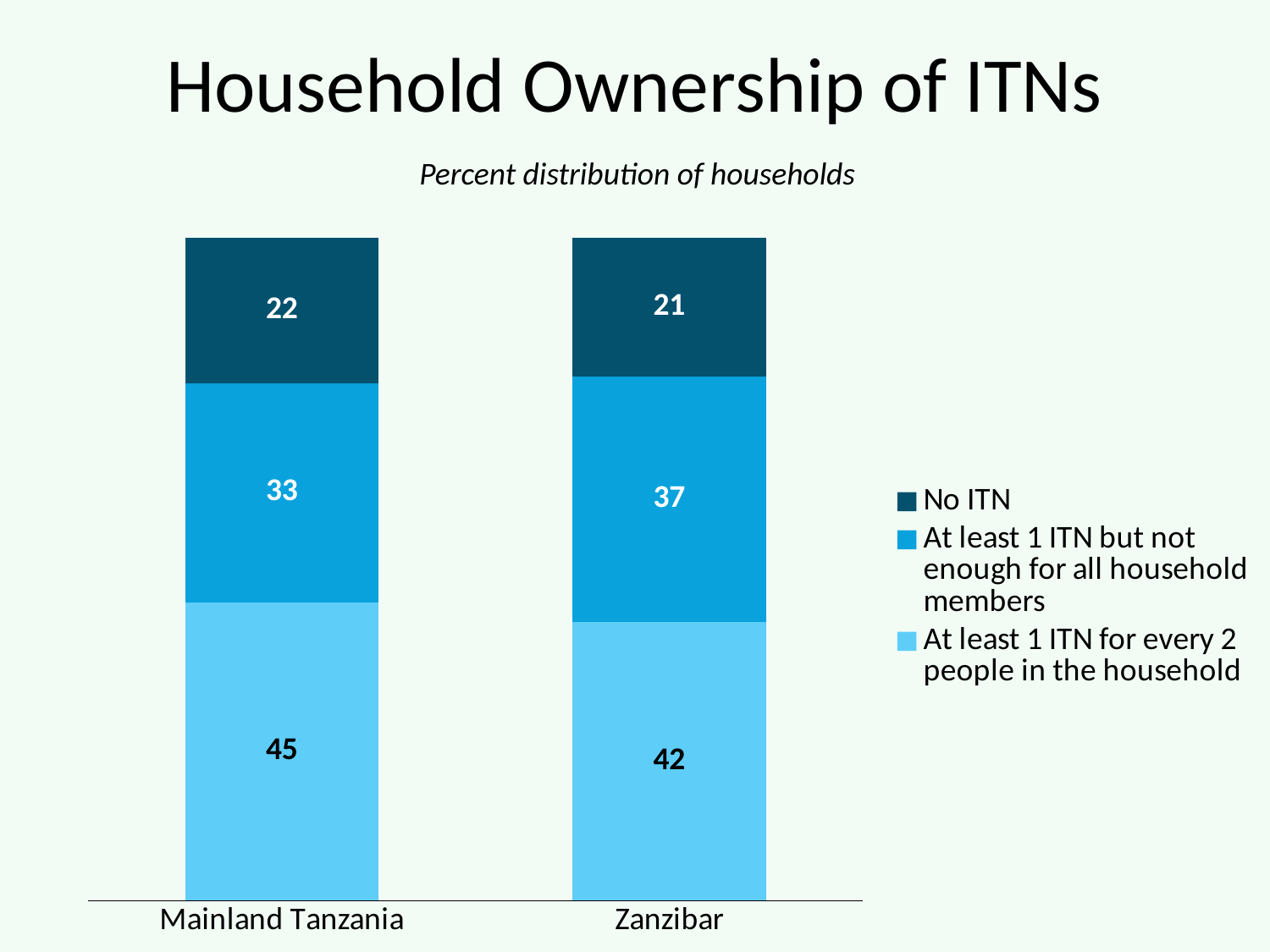

# Household Ownership of ITNs
Percent distribution of households

### Chart

| Category | At least 1 ITN for every 2 people in the household | At least 1 ITN but not enough for all household members | No ITN |
|---|---|---|---|
| Mainland Tanzania | 45.0 | 33.0 | 22.0 |
| Zanzibar | 42.0 | 37.0 | 21.0 |